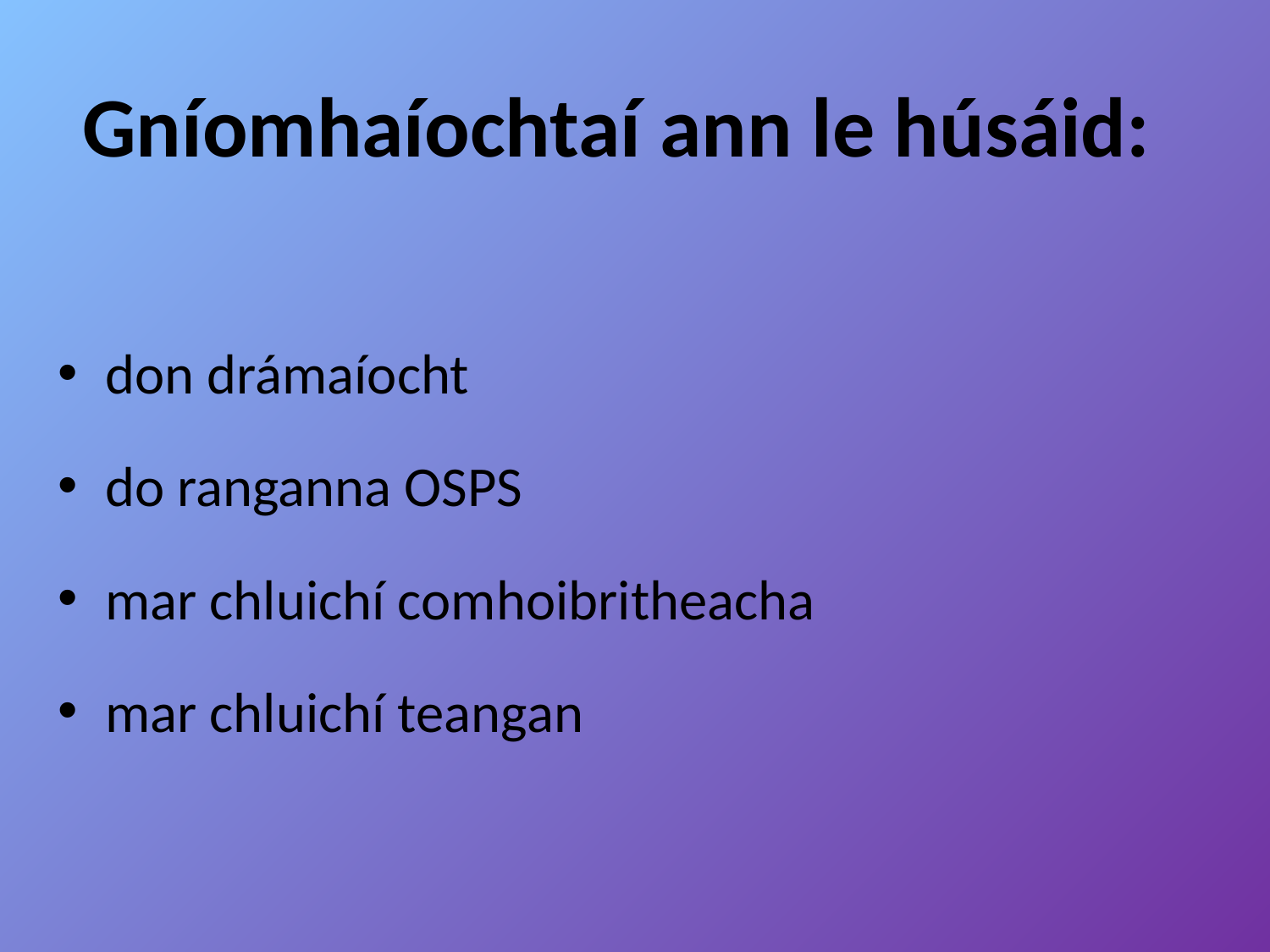

Gníomhaíochtaí ann le húsáid:

don drámaíocht
do ranganna OSPS
mar chluichí comhoibritheacha
mar chluichí teangan